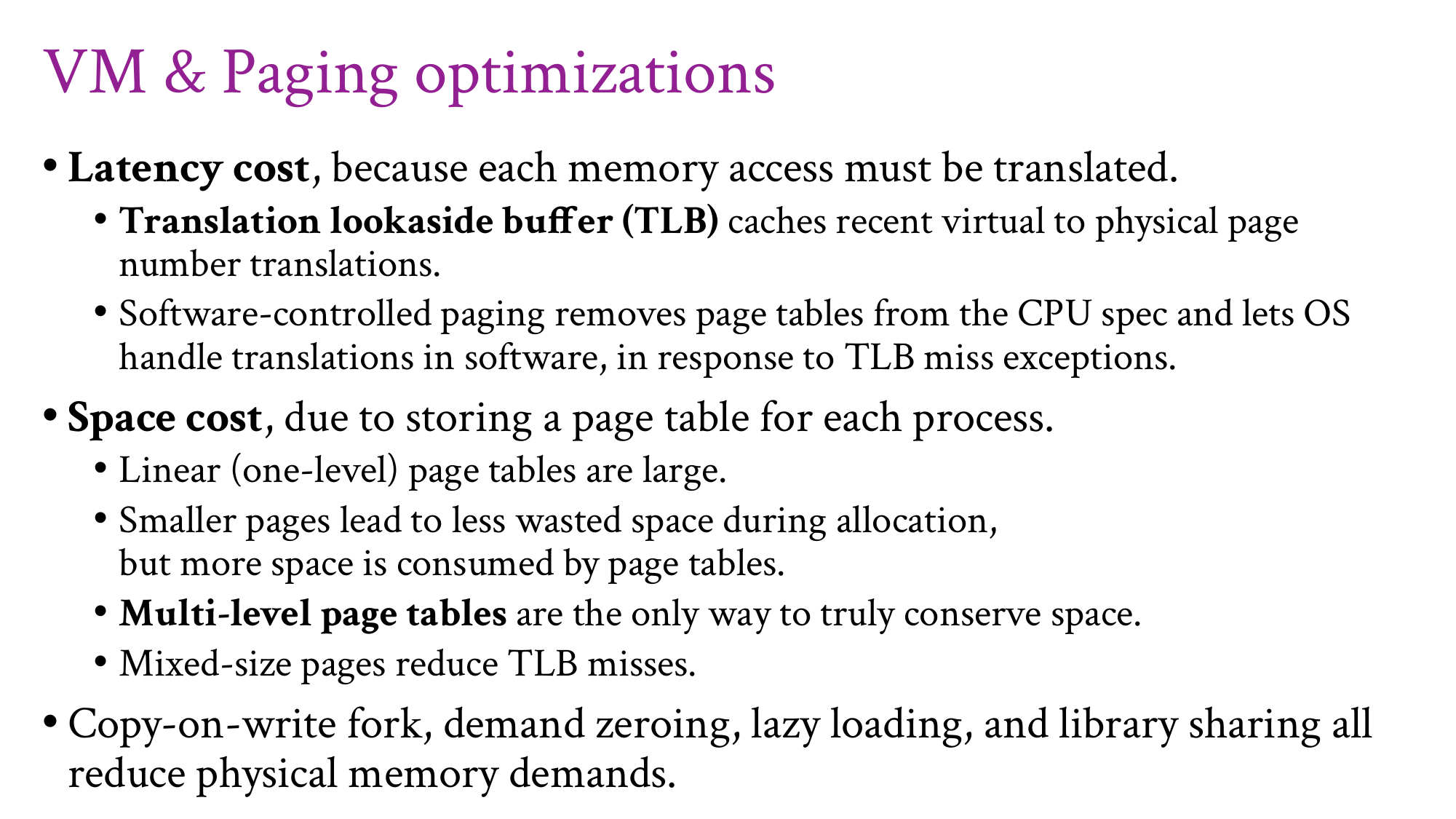

# VM & Paging optimizations
Latency cost, because each memory access must be translated.
Translation lookaside buffer (TLB) caches recent virtual to physical page number translations.
Software-controlled paging removes page tables from the CPU spec and lets OS handle translations in software, in response to TLB miss exceptions.
Space cost, due to storing a page table for each process.
Linear (one-level) page tables are large.
Smaller pages lead to less wasted space during allocation,
but more space is consumed by page tables.
Multi-level page tables are the only way to truly conserve space.
Mixed-size pages reduce TLB misses.
Copy-on-write fork, demand zeroing, lazy loading, and library sharing all reduce physical memory demands.